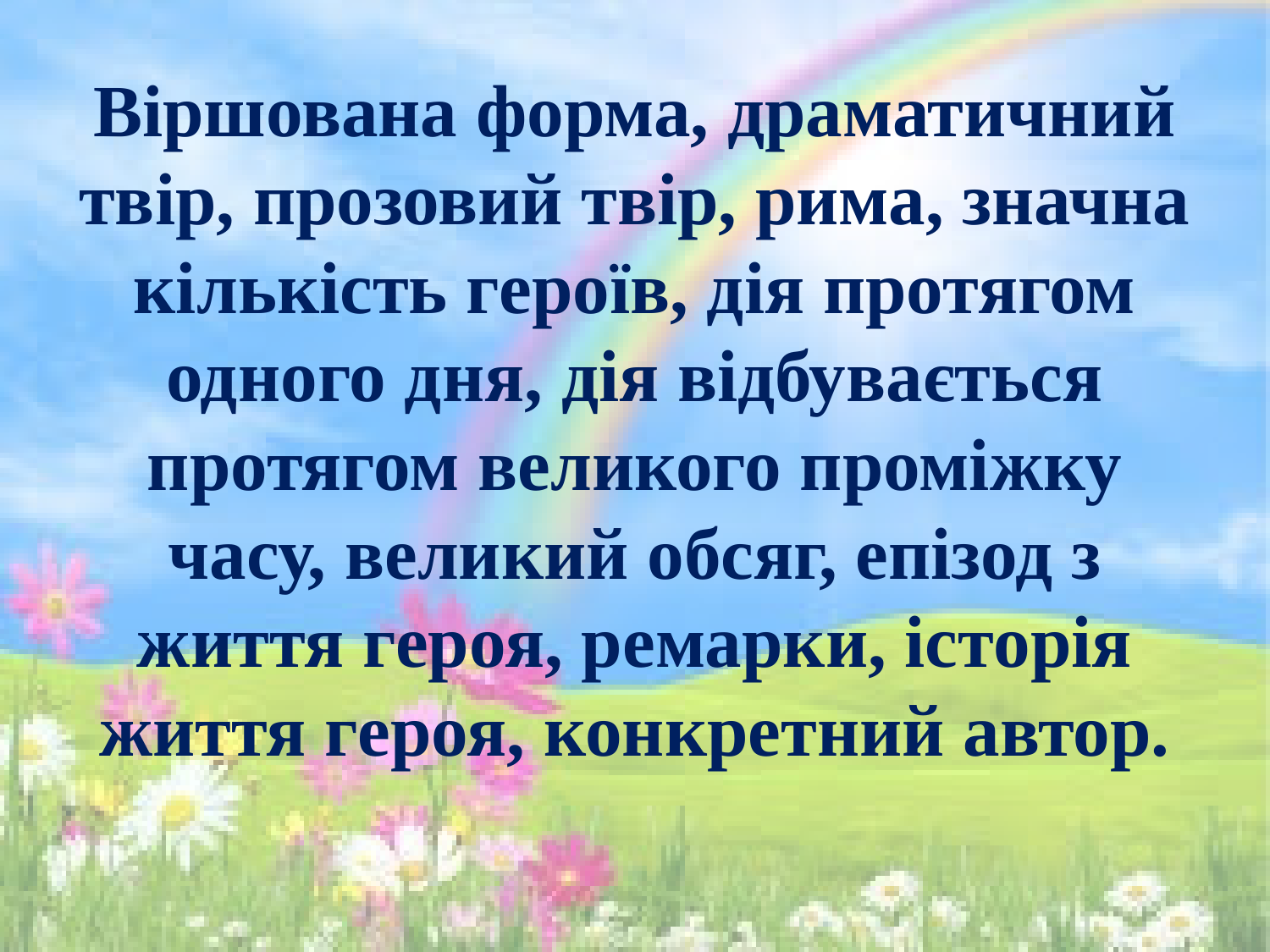

# Віршована форма, драматичний твір, прозовий твір, рима, значна кількість героїв, дія протягом одного дня, дія відбувається протягом великого проміжку часу, великий обсяг, епізод з життя героя, ремарки, історія життя героя, конкретний автор.